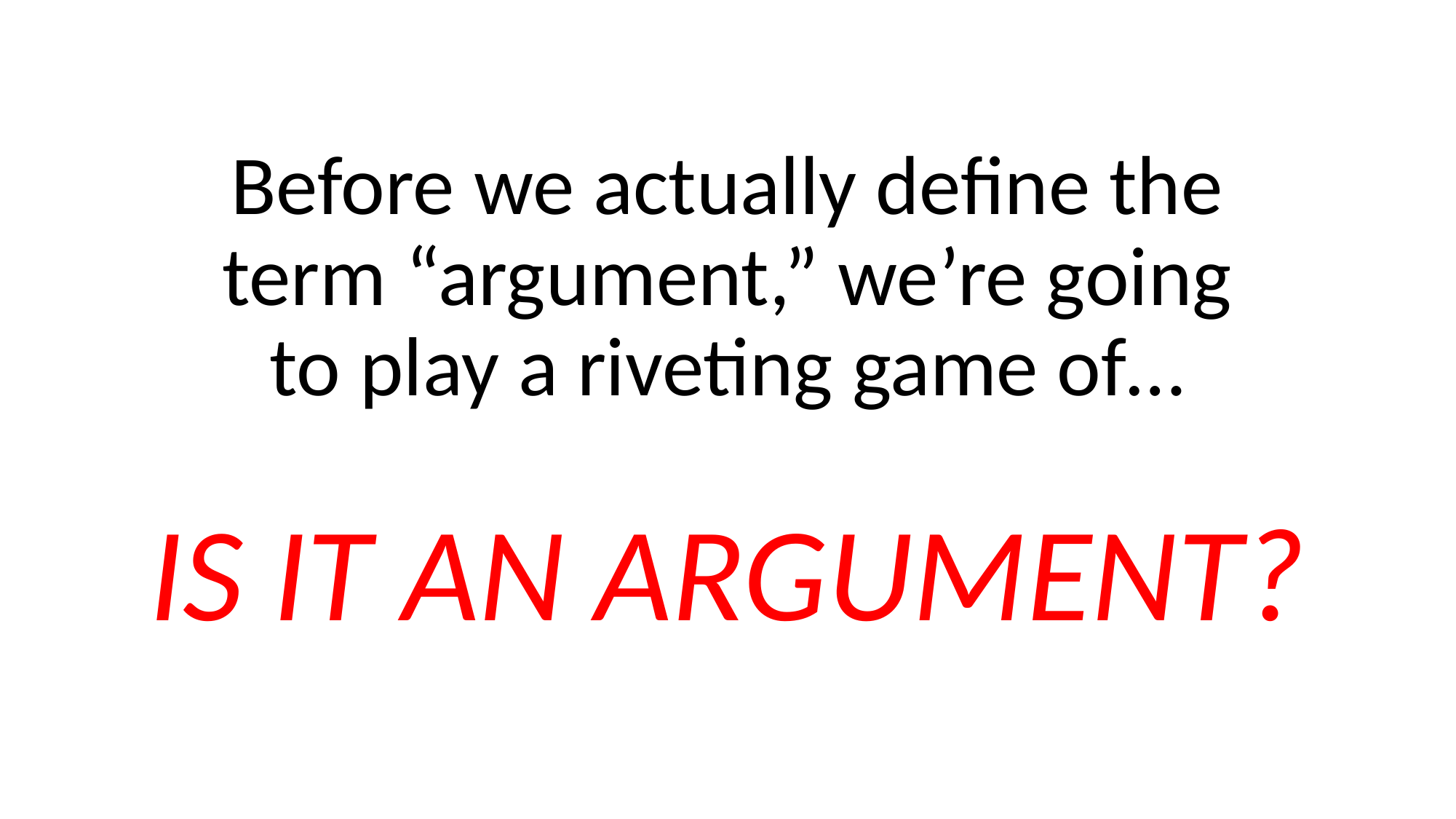

# Before we actually define the term “argument,” we’re going to play a riveting game of…
IS IT AN ARGUMENT?